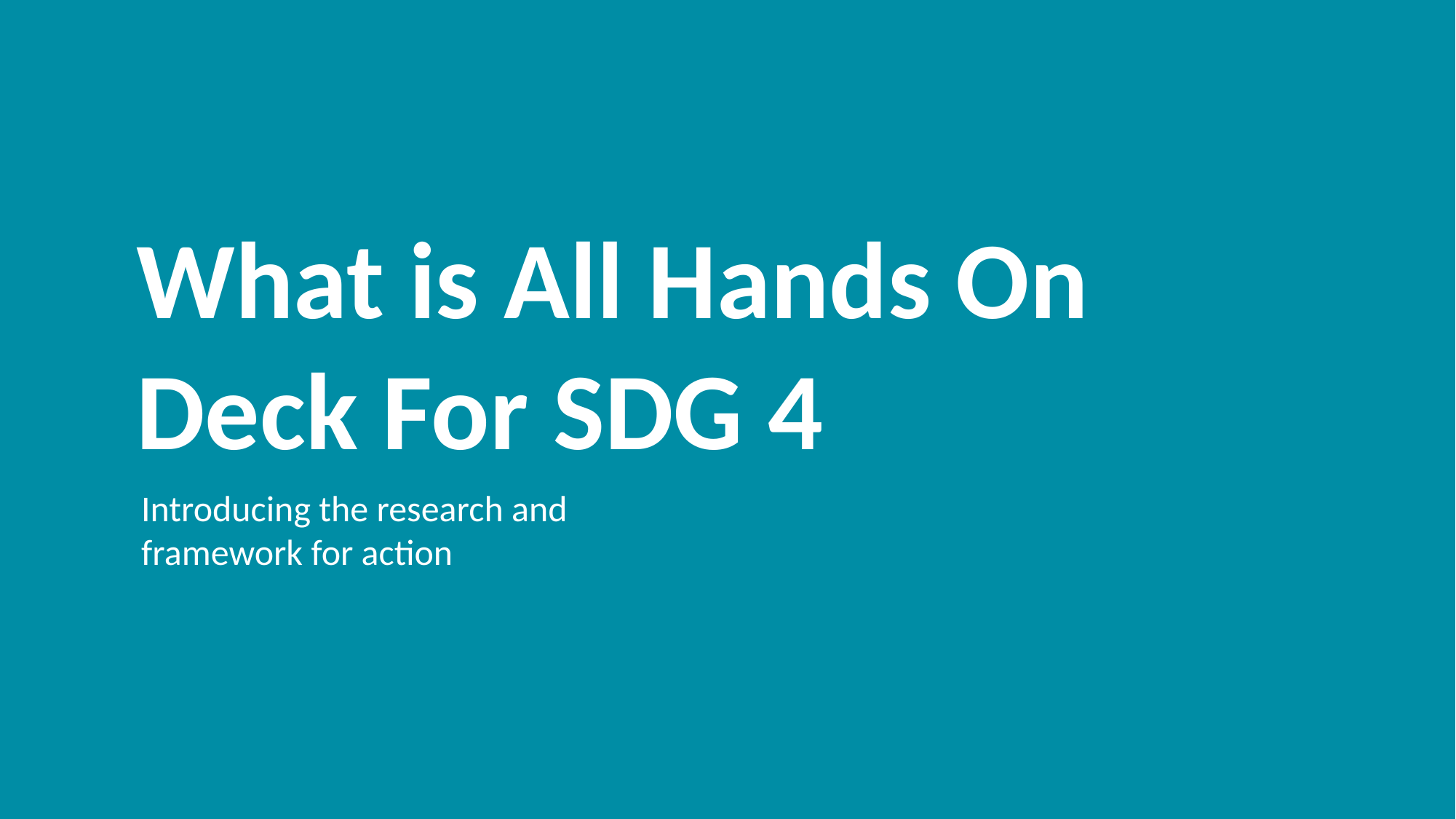

What is All Hands On Deck For SDG 4
Introducing the research and framework for action